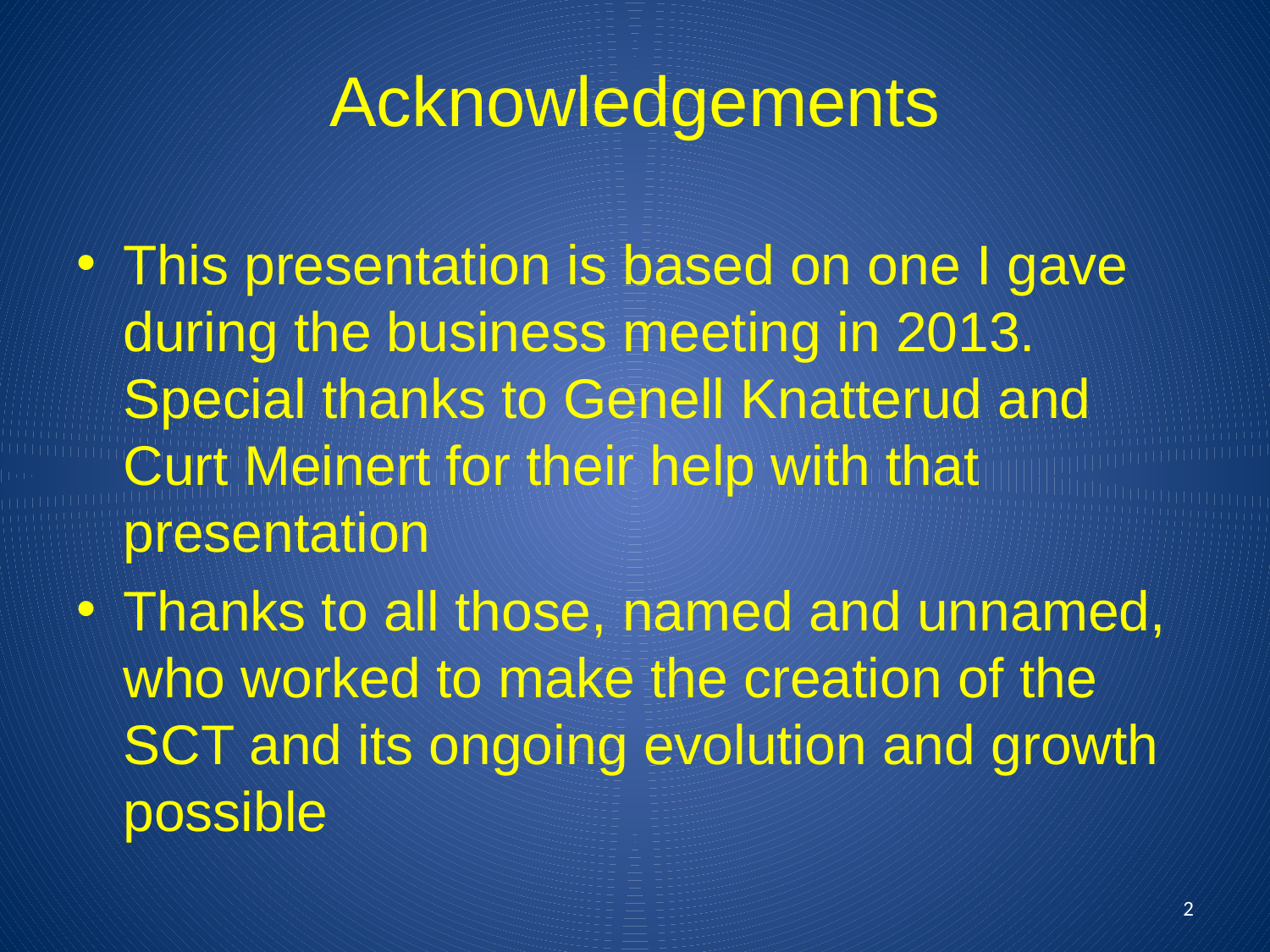

# Acknowledgements
This presentation is based on one I gave during the business meeting in 2013.  Special thanks to Genell Knatterud and Curt Meinert for their help with that presentation
Thanks to all those, named and unnamed, who worked to make the creation of the SCT and its ongoing evolution and growth possible
2